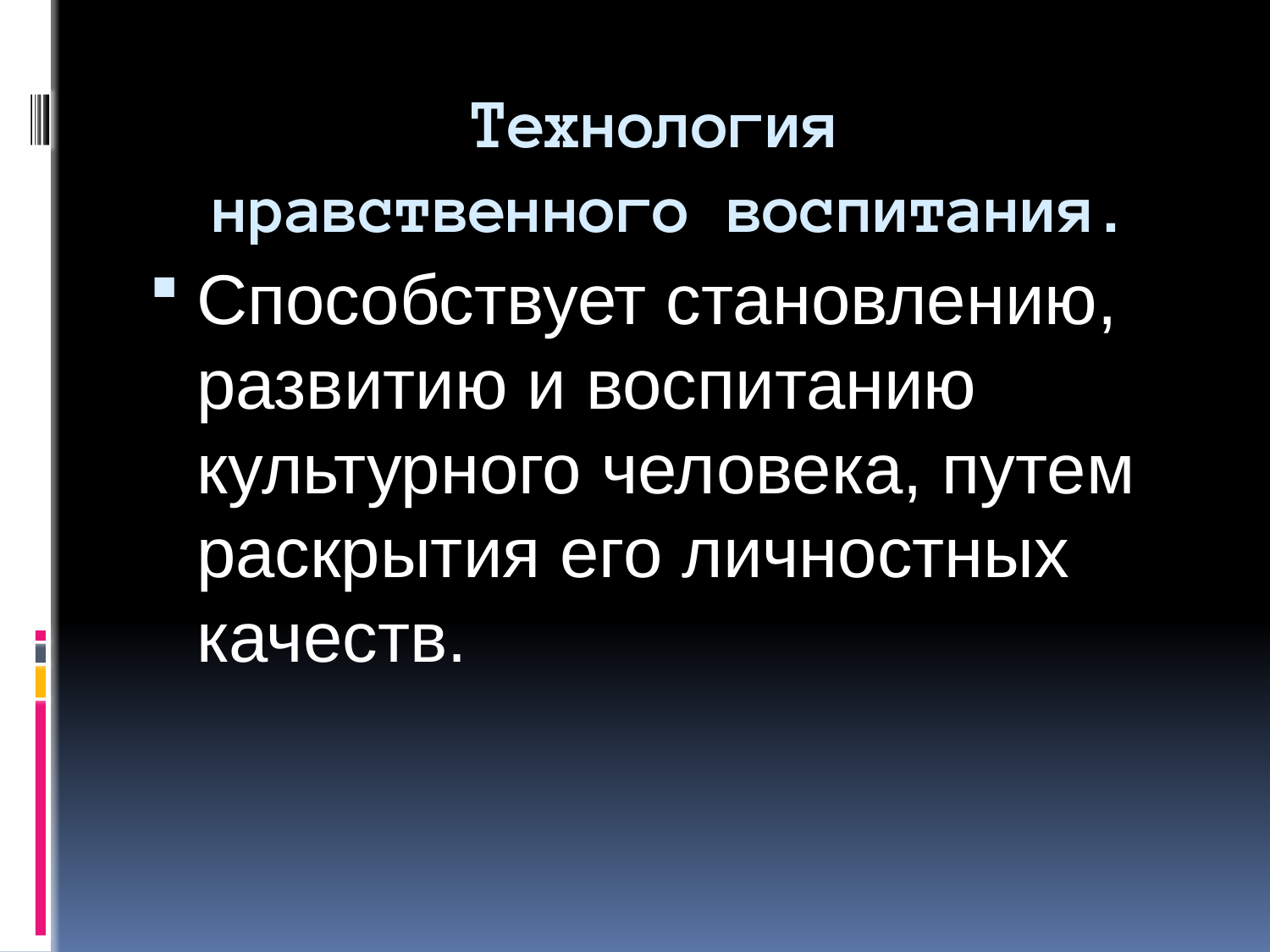

# Технология нравственного воспитания.
Способствует становлению, развитию и воспитанию культурного человека, путем  раскрытия его личностных качеств.